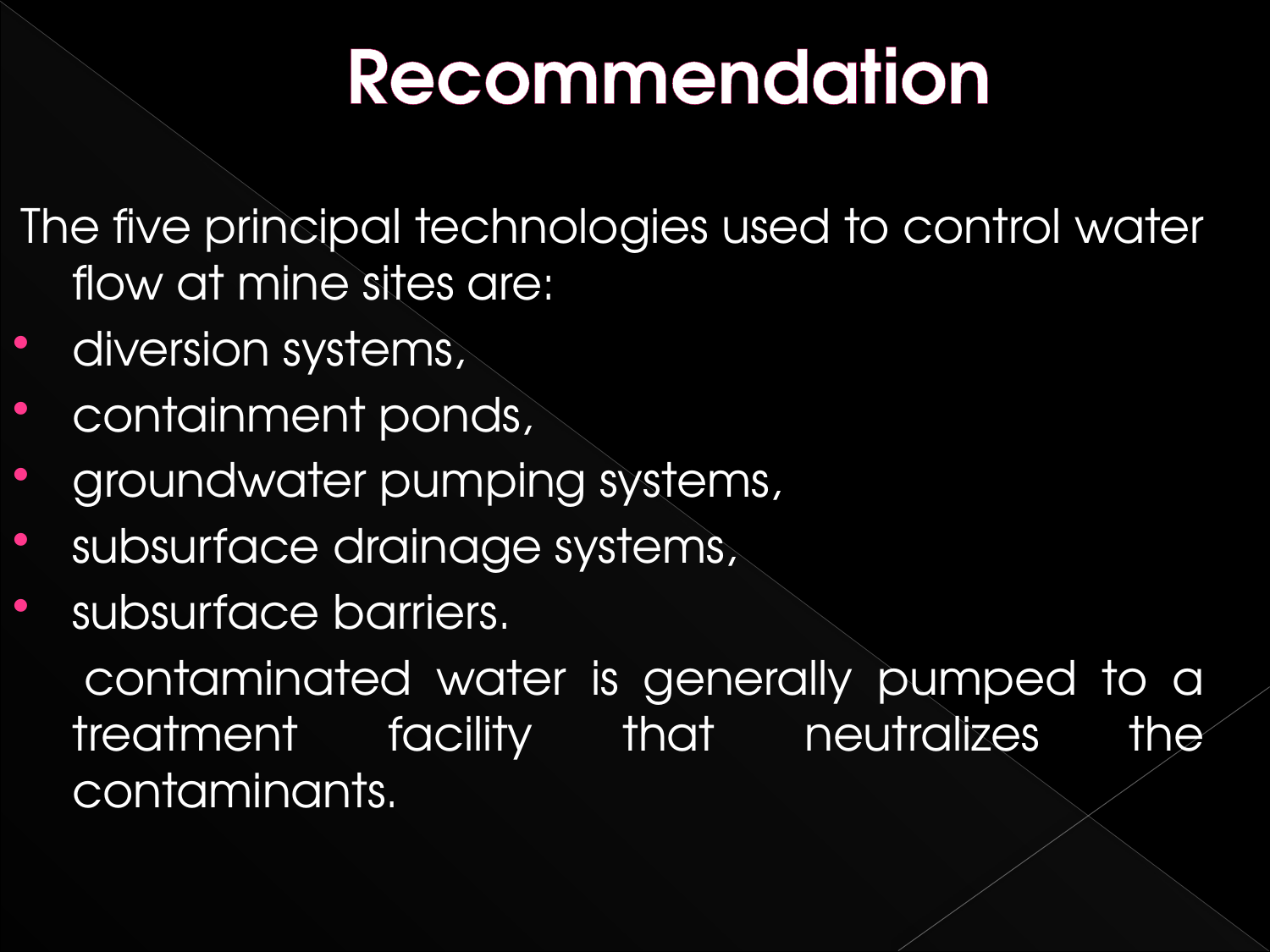

# Recommendation
The five principal technologies used to control water flow at mine sites are:
diversion systems,
containment ponds,
groundwater pumping systems,
subsurface drainage systems,
subsurface barriers.
 	contaminated water is generally pumped to a treatment facility that neutralizes the contaminants.